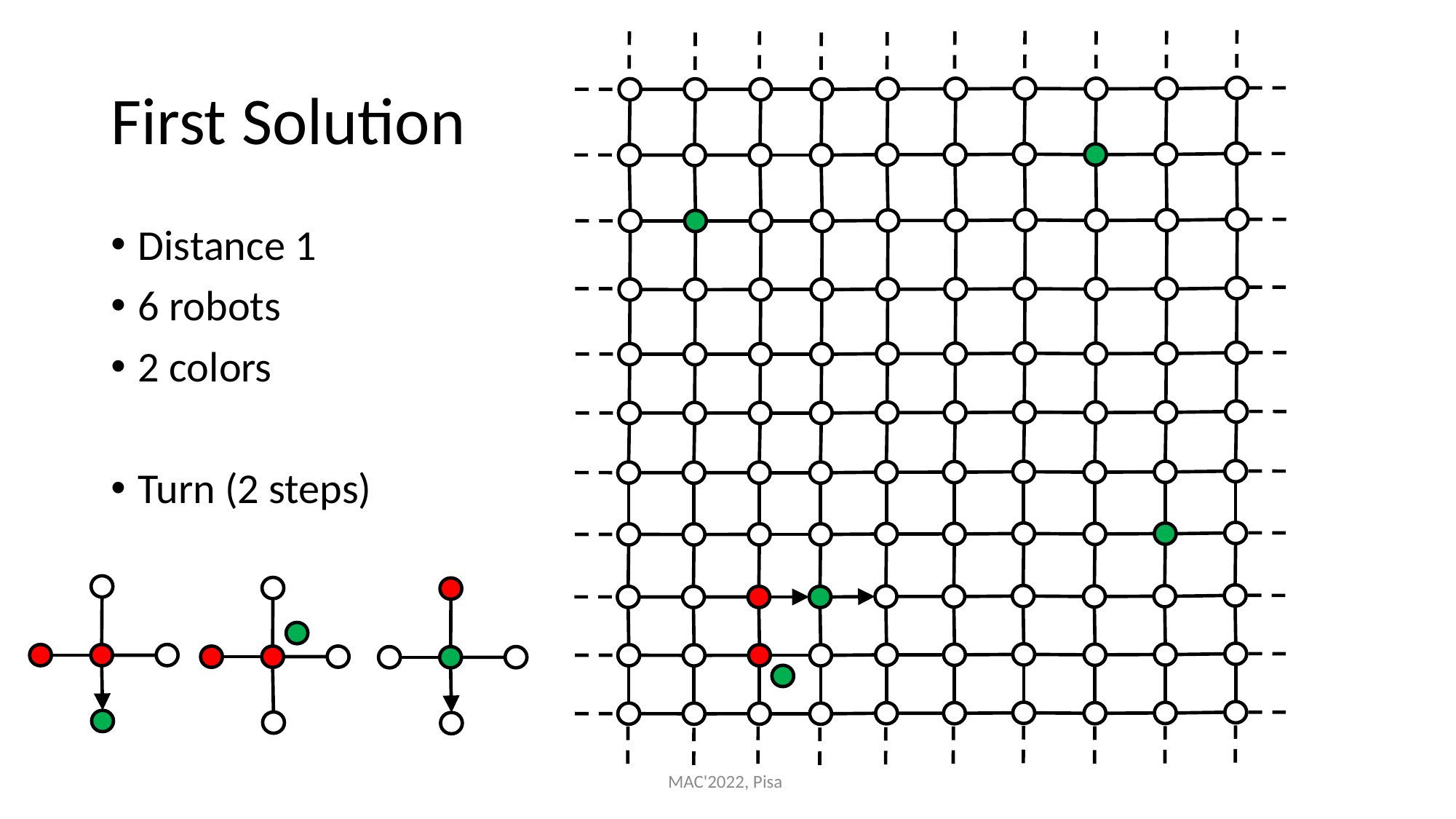

# First Solution
Distance 1
6 robots
2 colors

Turn (2 steps)

MAC'2022, Pisa